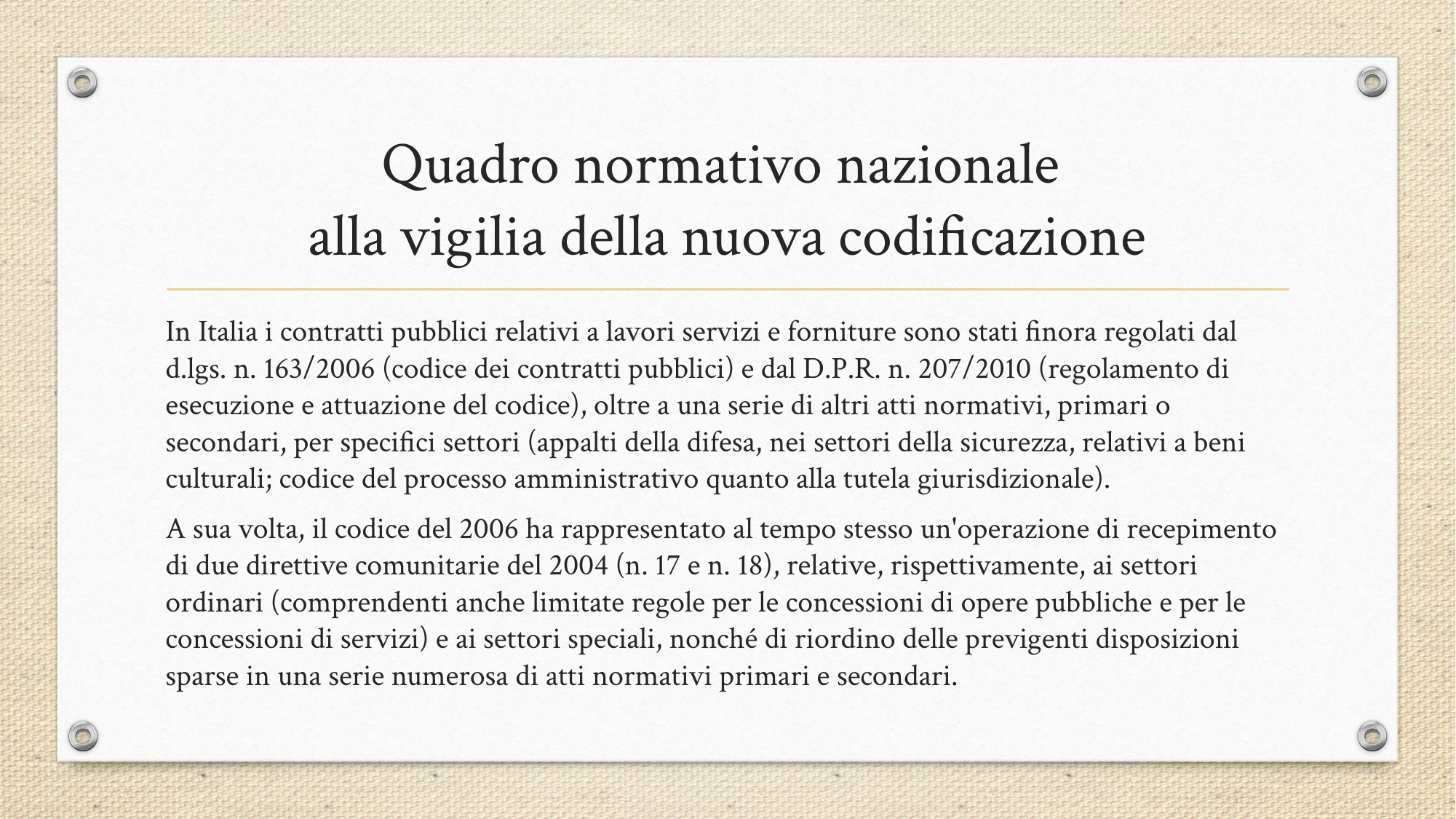

# Quadro normativo nazionale alla vigilia della nuova codificazione
In Italia i contratti pubblici relativi a lavori servizi e forniture sono stati finora regolati dal d.lgs. n. 163/2006 (codice dei contratti pubblici) e dal D.P.R. n. 207/2010 (regolamento di esecuzione e attuazione del codice), oltre a una serie di altri atti normativi, primari o secondari, per specifici settori (appalti della difesa, nei settori della sicurezza, relativi a beni culturali; codice del processo amministrativo quanto alla tutela giurisdizionale).
A sua volta, il codice del 2006 ha rappresentato al tempo stesso un'operazione di recepimento di due direttive comunitarie del 2004 (n. 17 e n. 18), relative, rispettivamente, ai settori ordinari (comprendenti anche limitate regole per le concessioni di opere pubbliche e per le concessioni di servizi) e ai settori speciali, nonché di riordino delle previgenti disposizioni sparse in una serie numerosa di atti normativi primari e secondari.